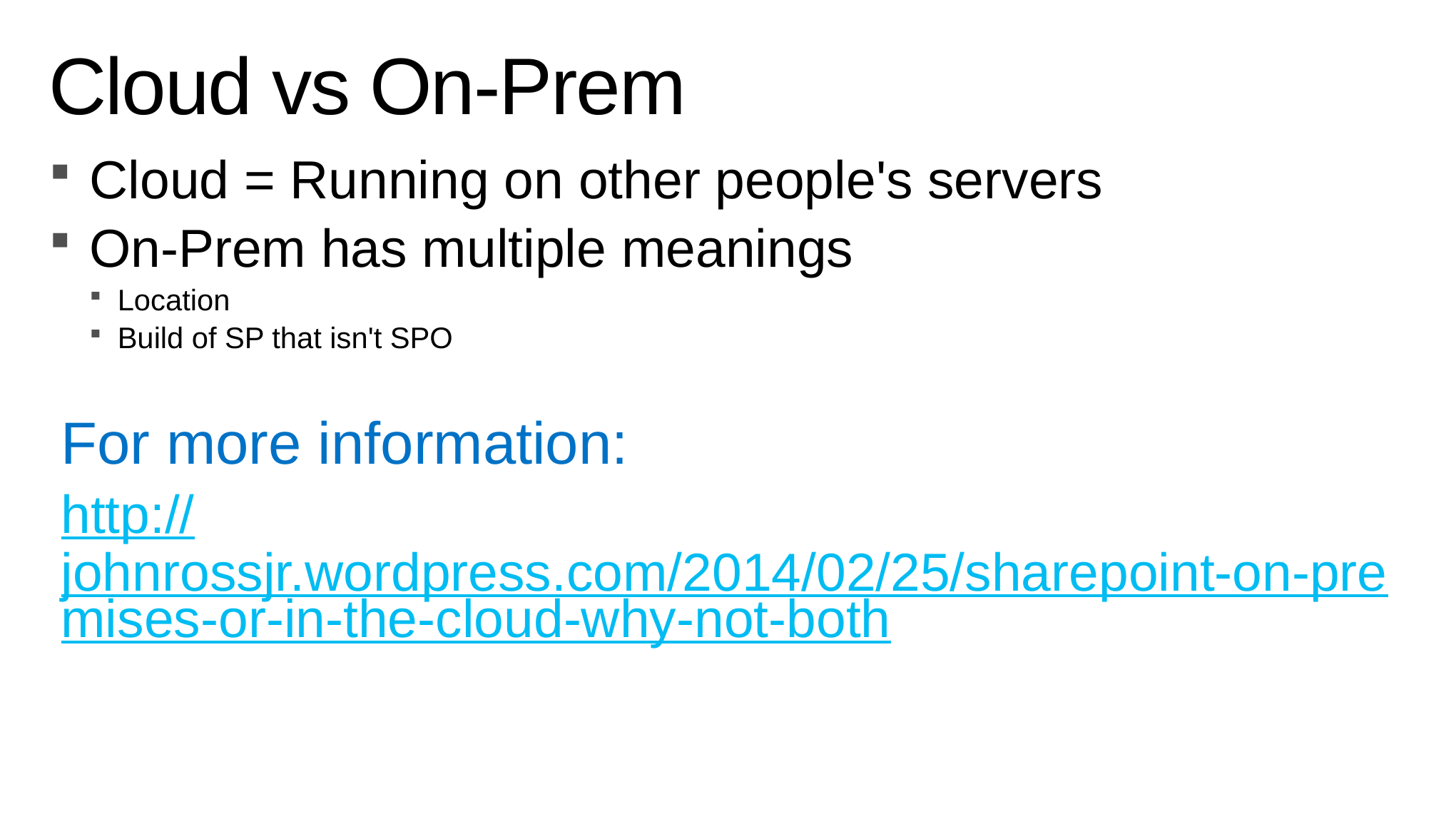

# Cloud vs On-Prem
Cloud = Running on other people's servers
On-Prem has multiple meanings
Location
Build of SP that isn't SPO

For more information:
http://johnrossjr.wordpress.com/2014/02/25/sharepoint-on-premises-or-in-the-cloud-why-not-both